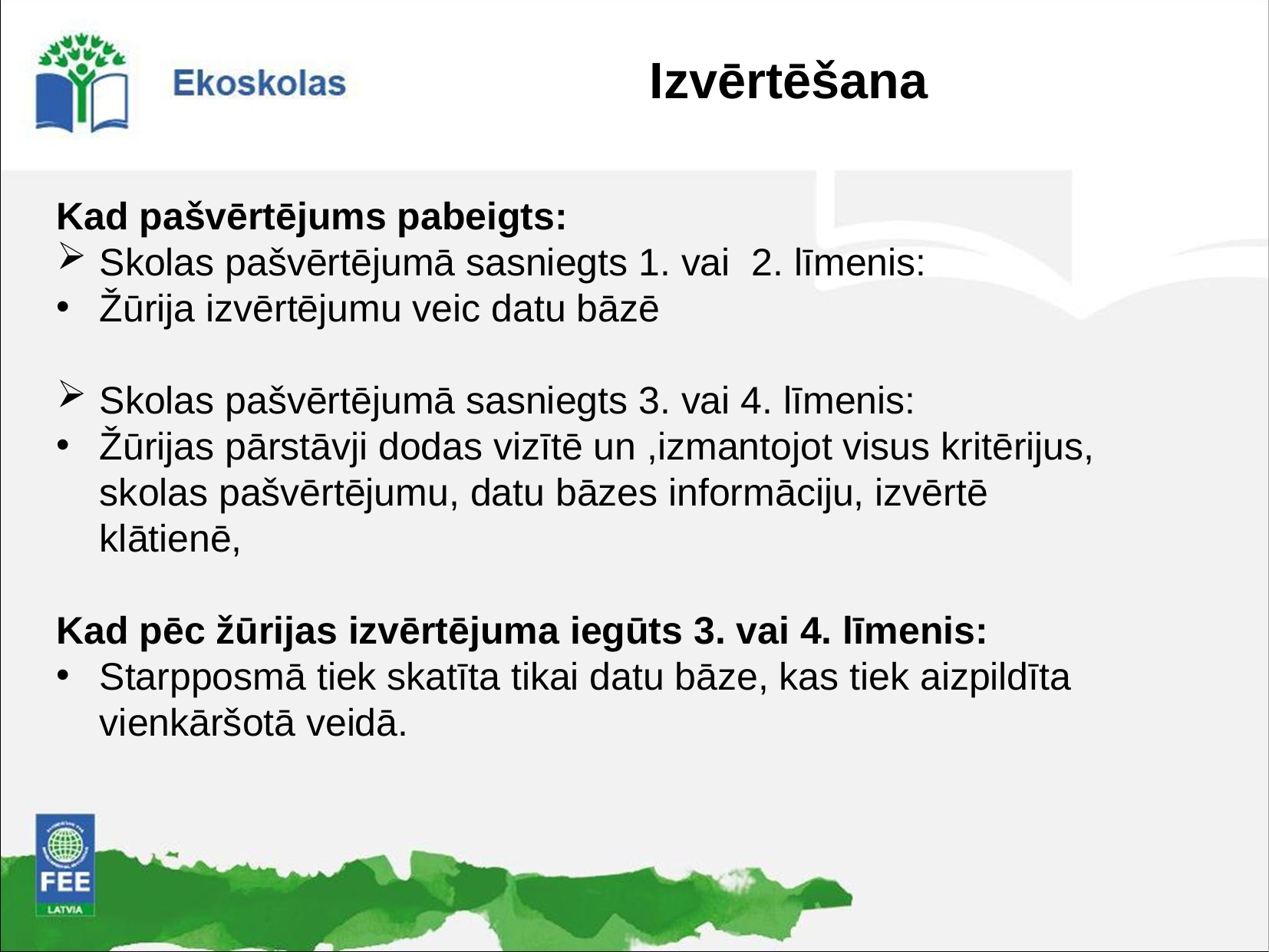

Izvērtēšana

Kad pašvērtējums pabeigts:
Skolas pašvērtējumā sasniegts 1. vai  2. līmenis:
Žūrija izvērtējumu veic datu bāzē

Skolas pašvērtējumā sasniegts 3. vai 4. līmenis:
Žūrijas pārstāvji dodas vizītē un ,izmantojot visus kritērijus, skolas pašvērtējumu, datu bāzes informāciju, izvērtē klātienē,

Kad pēc žūrijas izvērtējuma iegūts 3. vai 4. līmenis:
Starpposmā tiek skatīta tikai datu bāze, kas tiek aizpildīta vienkāršotā veidā.